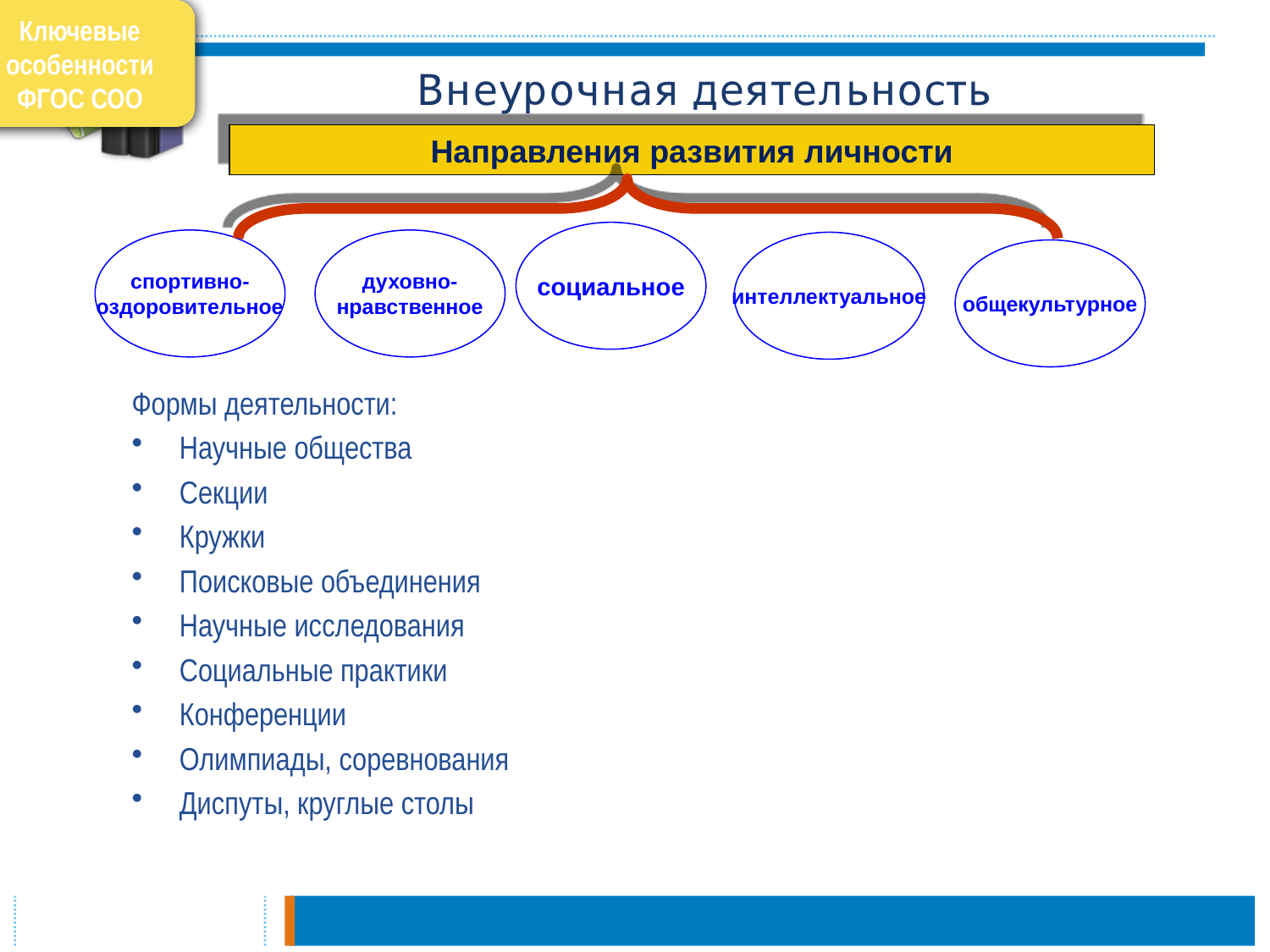

Ключевые особенности ФГОС СОО

# Внеурочная деятельность
Направления развития личности
социальное
спортивно-
оздоровительное
духовно-
нравственное
интеллектуальное
общекультурное
Формы деятельности:
Научные общества
Секции
Кружки
Поисковые объединения
Научные исследования
Социальные практики
Конференции
Олимпиады, соревнования
Диспуты, круглые столы